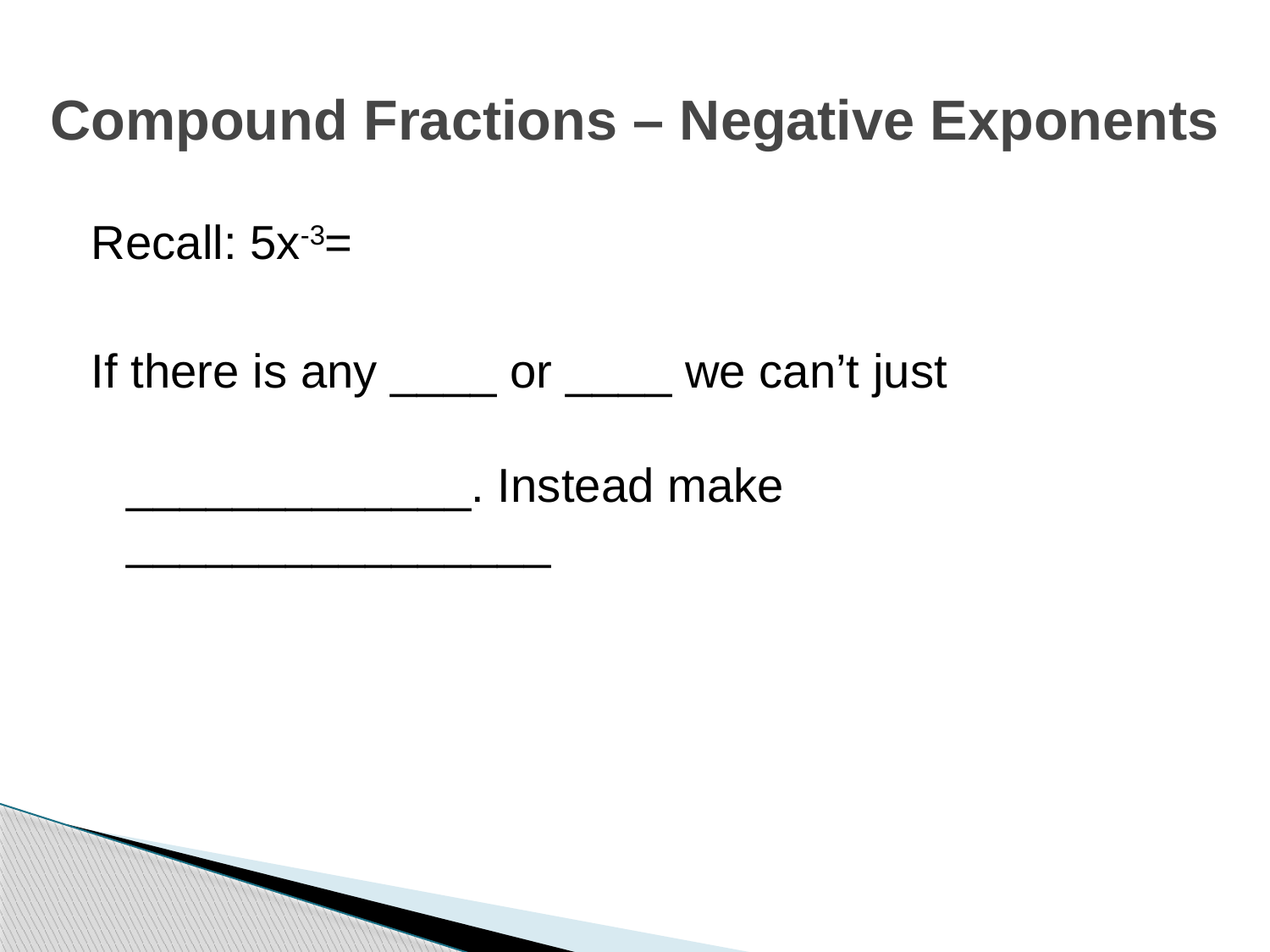

# Compound Fractions – Negative Exponents
Recall: 5x-3=

If there is any ____ or ____ we can’t just
_____________. Instead make ________________